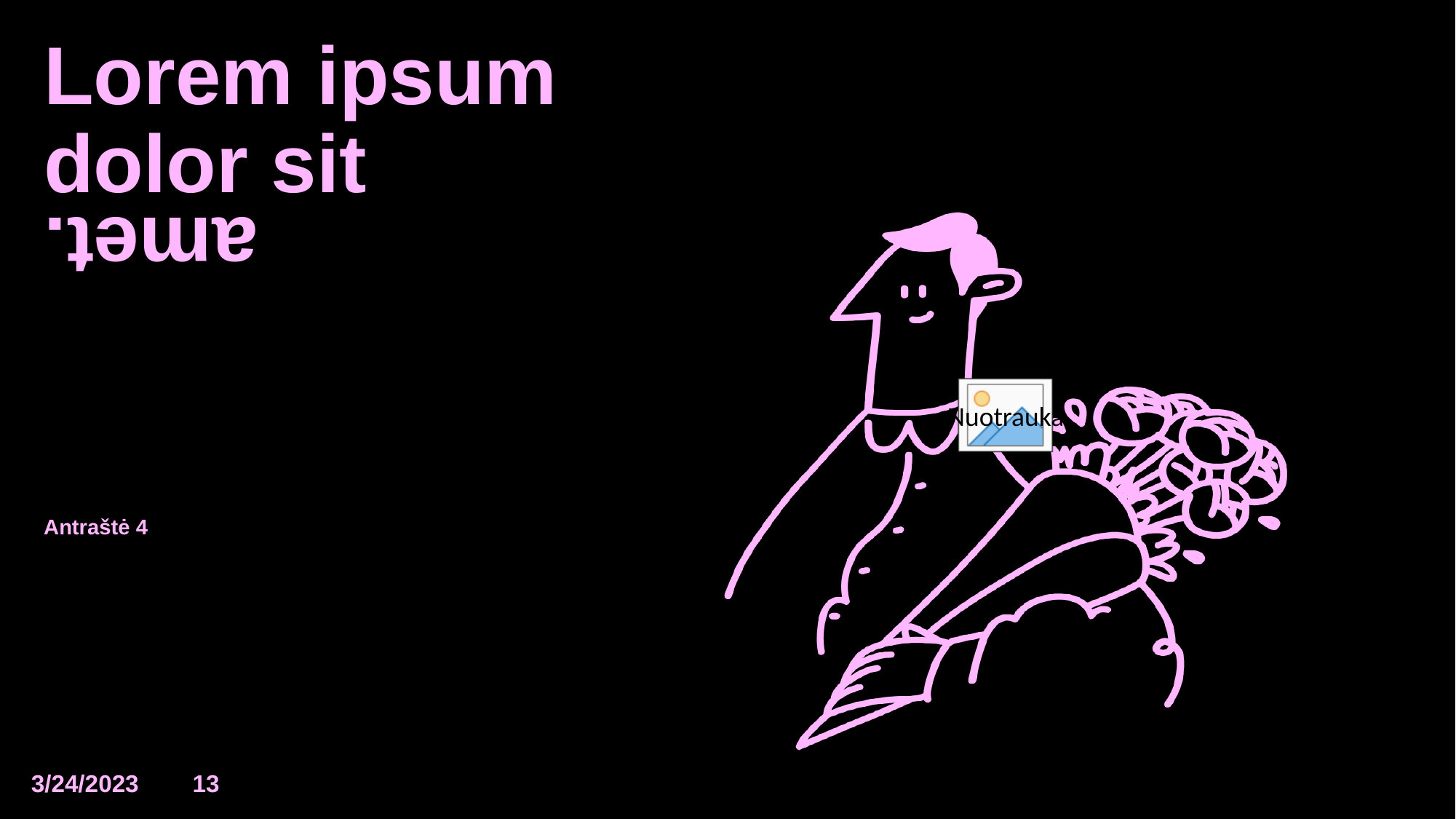

# Lorem ipsum dolor sit

amet.
Antraštė 4

3/24/2023
13